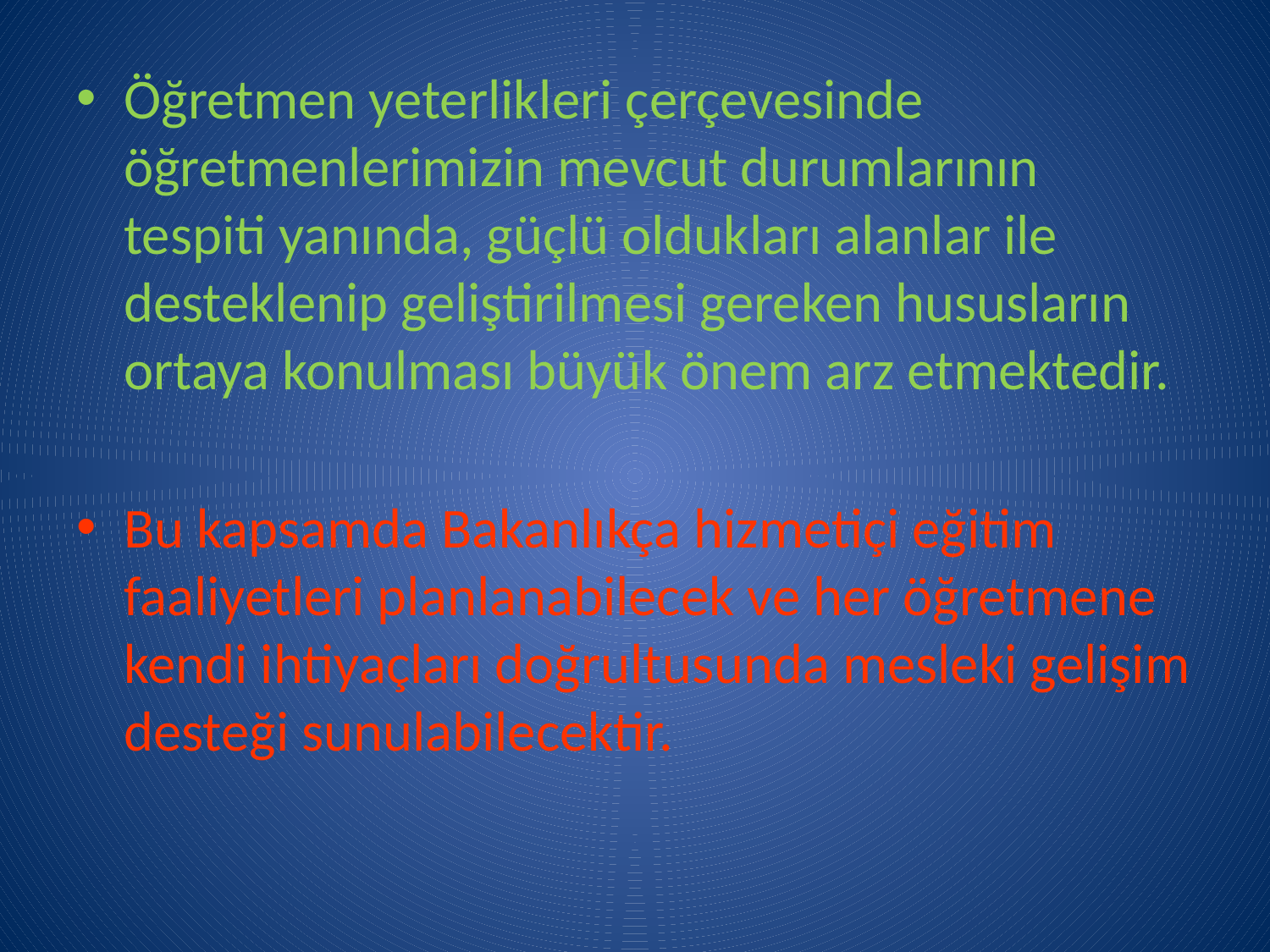

Öğretmen yeterlikleri çerçevesinde öğretmenlerimizin mevcut durumlarının tespiti yanında, güçlü oldukları alanlar ile desteklenip geliştirilmesi gereken hususların ortaya konulması büyük önem arz etmektedir.

Bu kapsamda Bakanlıkça hizmetiçi eğitim faaliyetleri planlanabilecek ve her öğretmene kendi ihtiyaçları doğrultusunda mesleki gelişim desteği sunulabilecektir.